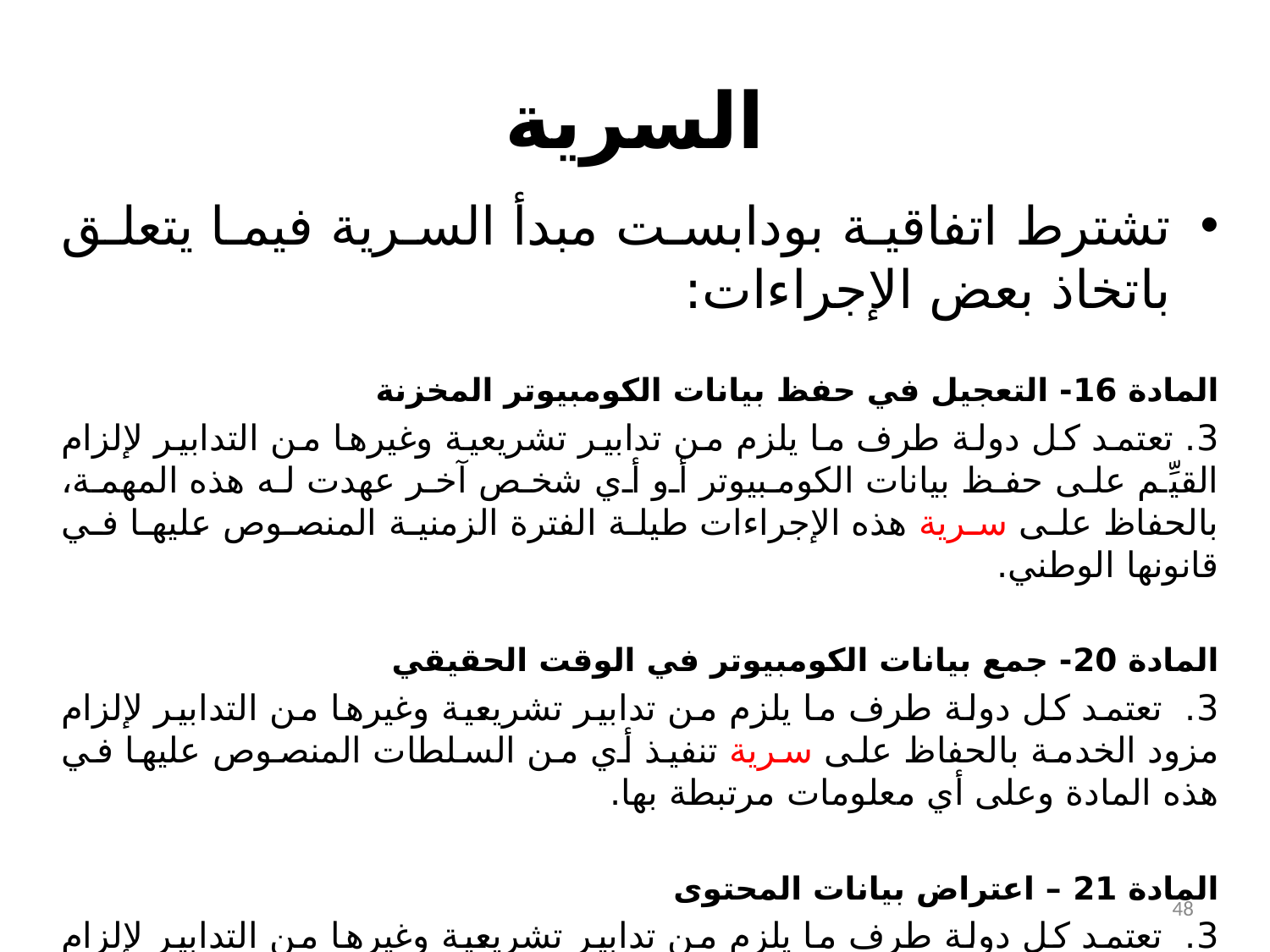

# السرية
تشترط اتفاقية بودابست مبدأ السرية فيما يتعلق باتخاذ بعض الإجراءات:

المادة 16- التعجيل في حفظ بيانات الكومبيوتر المخزنة
3. تعتمد كل دولة طرف ما يلزم من تدابير تشريعية وغيرها من التدابير لإلزام القيِّم على حفظ بيانات الكومبيوتر أو أي شخص آخر عهدت له هذه المهمة، بالحفاظ على سرية هذه الإجراءات طيلة الفترة الزمنية المنصوص عليها في قانونها الوطني.

المادة 20- جمع بيانات الكومبيوتر في الوقت الحقيقي
3.  تعتمد كل دولة طرف ما يلزم من تدابير تشريعية وغيرها من التدابير لإلزام مزود الخدمة بالحفاظ على سرية تنفيذ أي من السلطات المنصوص عليها في هذه المادة وعلى أي معلومات مرتبطة بها.

المادة 21 – اعتراض بيانات المحتوى
3.  تعتمد كل دولة طرف ما يلزم من تدابير تشريعية وغيرها من التدابير لإلزام مزود الخدمة بالمحافظة على سرية تنفيذ أي من السلطات المنصوص عليها هذه المادة وأي معلومات متصلة بها.

48